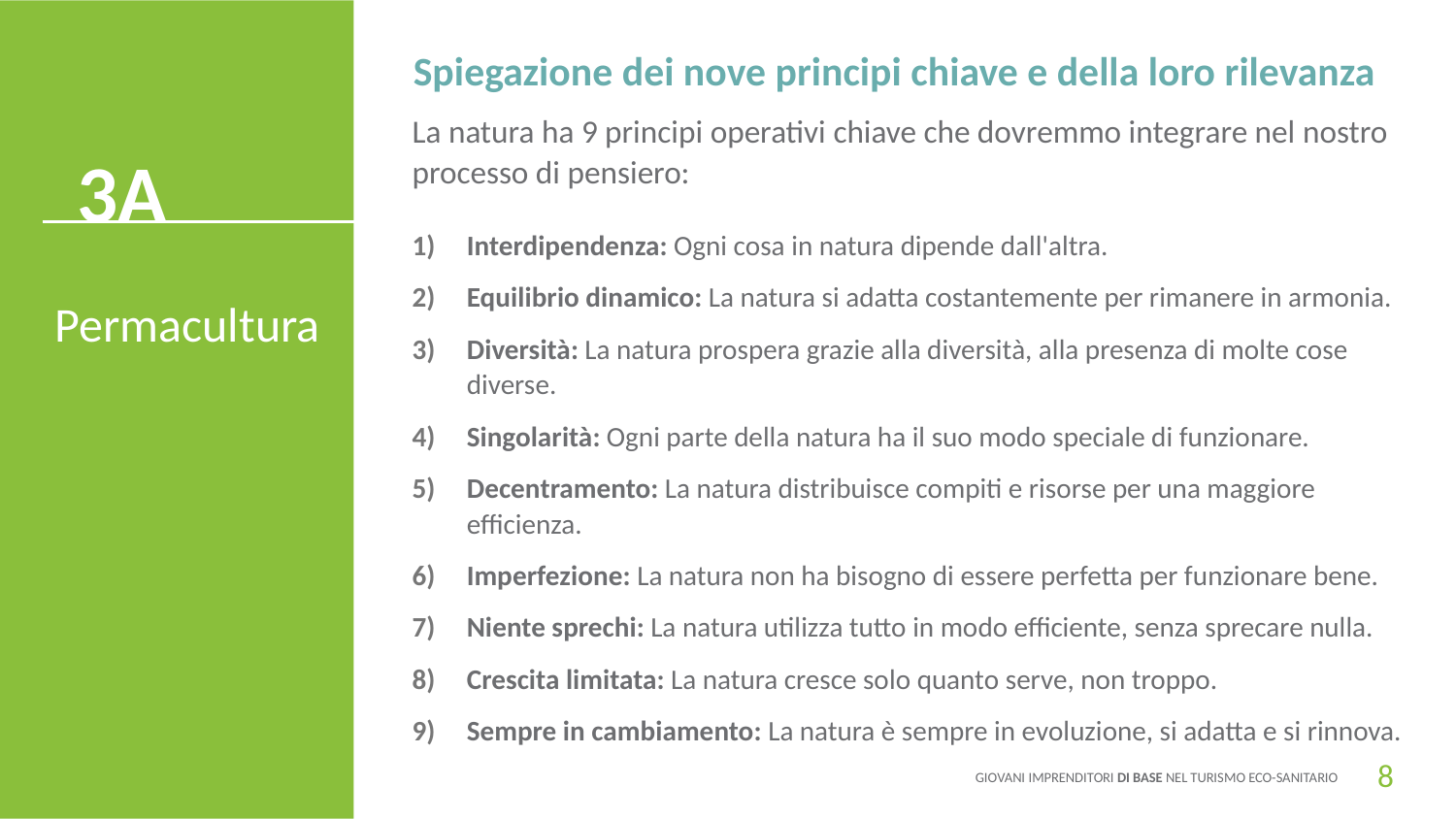

Spiegazione dei nove principi chiave e della loro rilevanza

La natura ha 9 principi operativi chiave che dovremmo integrare nel nostro processo di pensiero:

Interdipendenza: Ogni cosa in natura dipende dall'altra.
Equilibrio dinamico: La natura si adatta costantemente per rimanere in armonia.
Diversità: La natura prospera grazie alla diversità, alla presenza di molte cose diverse.
Singolarità: Ogni parte della natura ha il suo modo speciale di funzionare.
Decentramento: La natura distribuisce compiti e risorse per una maggiore efficienza.
Imperfezione: La natura non ha bisogno di essere perfetta per funzionare bene.
Niente sprechi: La natura utilizza tutto in modo efficiente, senza sprecare nulla.
Crescita limitata: La natura cresce solo quanto serve, non troppo.
Sempre in cambiamento: La natura è sempre in evoluzione, si adatta e si rinnova.
3A
Permacultura

8